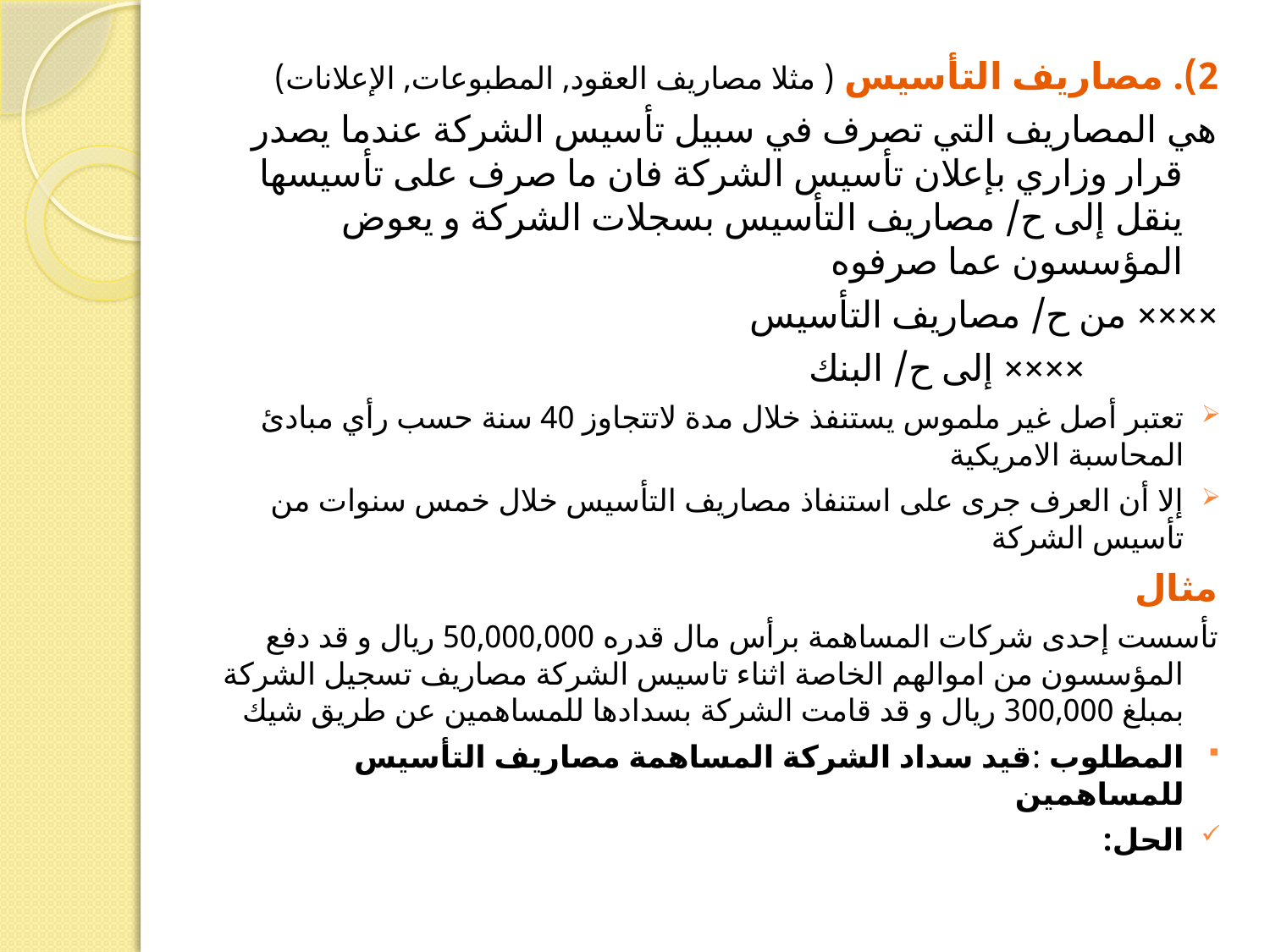

2). مصاريف التأسيس ( مثلا مصاريف العقود, المطبوعات, الإعلانات)
هي المصاريف التي تصرف في سبيل تأسيس الشركة عندما يصدر قرار وزاري بإعلان تأسيس الشركة فان ما صرف على تأسيسها ينقل إلى ح/ مصاريف التأسيس بسجلات الشركة و يعوض المؤسسون عما صرفوه
×××× من ح/ مصاريف التأسيس
              ×××× إلى ح/ البنك
تعتبر أصل غير ملموس يستنفذ خلال مدة لاتتجاوز 40 سنة حسب رأي مبادئ المحاسبة الامريكية
إلا أن العرف جرى على استنفاذ مصاريف التأسيس خلال خمس سنوات من تأسيس الشركة
مثال
تأسست إحدى شركات المساهمة برأس مال قدره 50,000,000 ريال و قد دفع المؤسسون من اموالهم الخاصة اثناء تاسيس الشركة مصاريف تسجيل الشركة بمبلغ 300,000 ريال و قد قامت الشركة بسدادها للمساهمين عن طريق شيك
المطلوب :قيد سداد الشركة المساهمة مصاريف التأسيس للمساهمين
الحل: